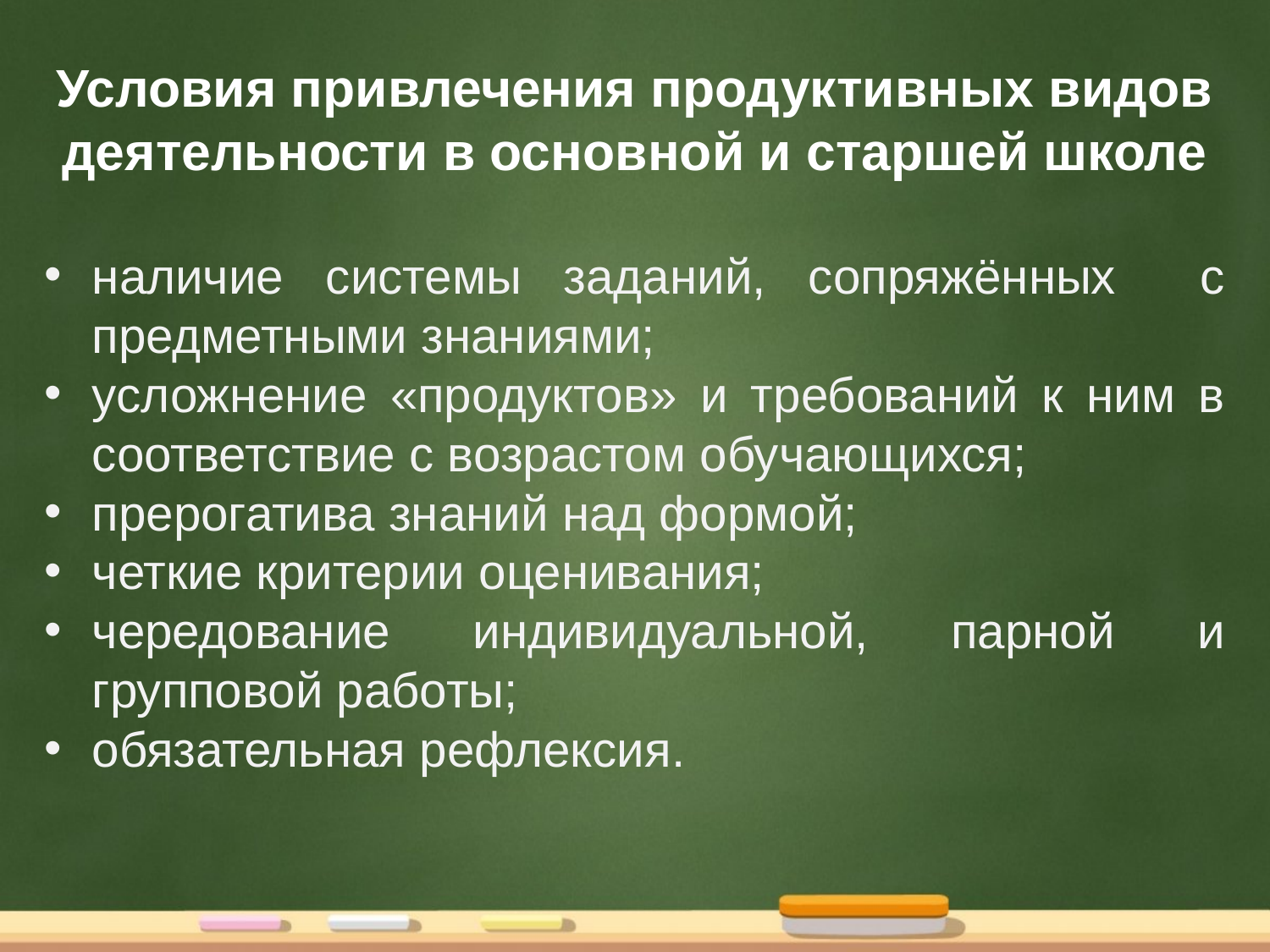

# Условия привлечения продуктивных видов деятельности в основной и старшей школе
наличие системы заданий, сопряжённых  с предметными знаниями;
усложнение «продуктов» и требований к ним в соответствие с возрастом обучающихся;
прерогатива знаний над формой;
четкие критерии оценивания;
чередование индивидуальной, парной и групповой работы;
обязательная рефлексия.